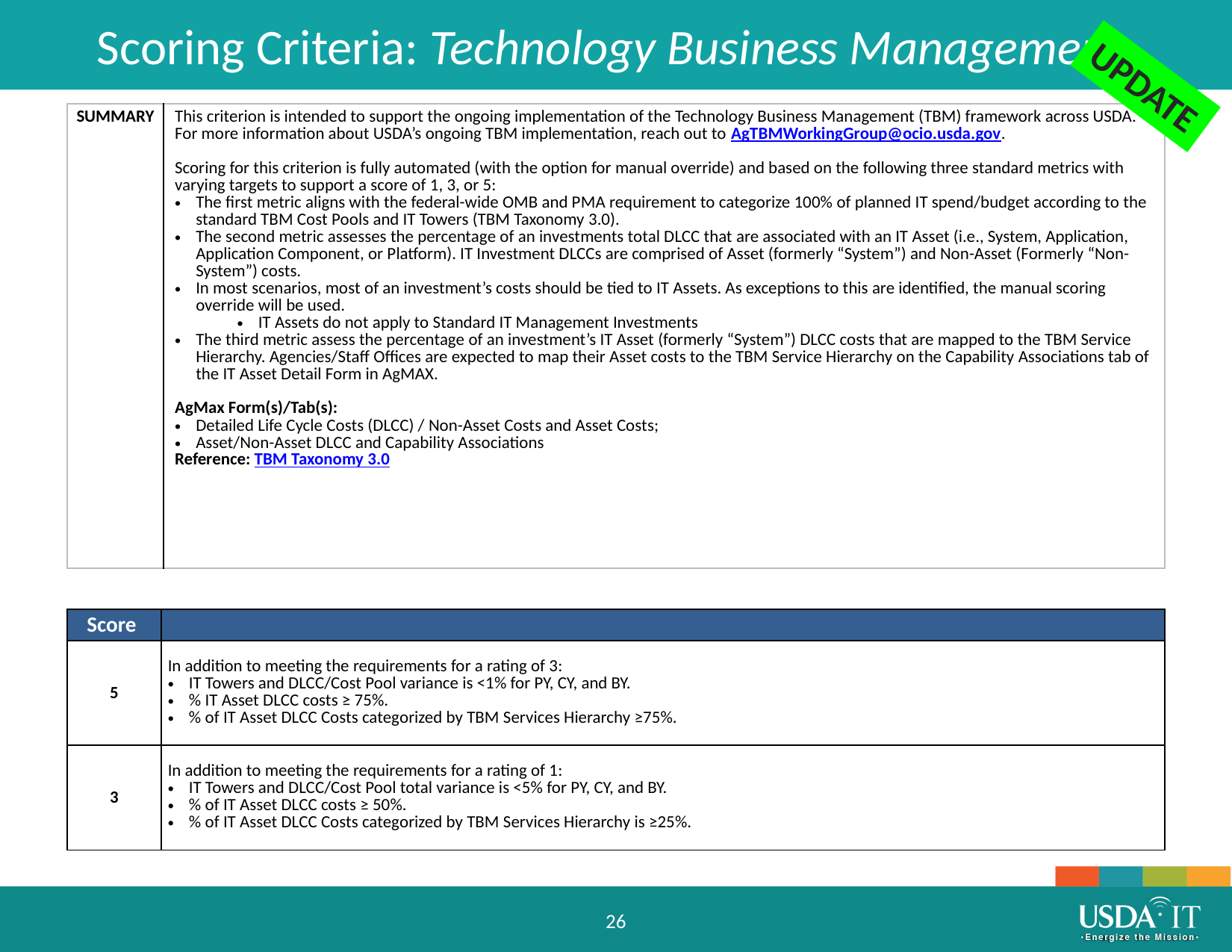

Scoring Criteria: Technology Business Management
UPDATE
| SUMMARY | This criterion is intended to support the ongoing implementation of the Technology Business Management (TBM) framework across USDA. For more information about USDA’s ongoing TBM implementation, reach out to AgTBMWorkingGroup@ocio.usda.gov. Scoring for this criterion is fully automated (with the option for manual override) and based on the following three standard metrics with varying targets to support a score of 1, 3, or 5: The first metric aligns with the federal-wide OMB and PMA requirement to categorize 100% of planned IT spend/budget according to the standard TBM Cost Pools and IT Towers (TBM Taxonomy 3.0). The second metric assesses the percentage of an investments total DLCC that are associated with an IT Asset (i.e., System, Application, Application Component, or Platform). IT Investment DLCCs are comprised of Asset (formerly “System”) and Non-Asset (Formerly “Non-System”) costs. In most scenarios, most of an investment’s costs should be tied to IT Assets. As exceptions to this are identified, the manual scoring override will be used. IT Assets do not apply to Standard IT Management Investments The third metric assess the percentage of an investment’s IT Asset (formerly “System”) DLCC costs that are mapped to the TBM Service Hierarchy. Agencies/Staff Offices are expected to map their Asset costs to the TBM Service Hierarchy on the Capability Associations tab of the IT Asset Detail Form in AgMAX. AgMax Form(s)/Tab(s): Detailed Life Cycle Costs (DLCC) / Non-Asset Costs and Asset Costs; Asset/Non-Asset DLCC and Capability Associations Reference: TBM Taxonomy 3.0 |
| --- | --- |
| Score |  |
| --- | --- |
| 5 | In addition to meeting the requirements for a rating of 3: IT Towers and DLCC/Cost Pool variance is <1% for PY, CY, and BY. % IT Asset DLCC costs ≥ 75%. % of IT Asset DLCC Costs categorized by TBM Services Hierarchy ≥75%. |
| 3 | In addition to meeting the requirements for a rating of 1: IT Towers and DLCC/Cost Pool total variance is <5% for PY, CY, and BY. % of IT Asset DLCC costs ≥ 50%. % of IT Asset DLCC Costs categorized by TBM Services Hierarchy is ≥25%. |
26